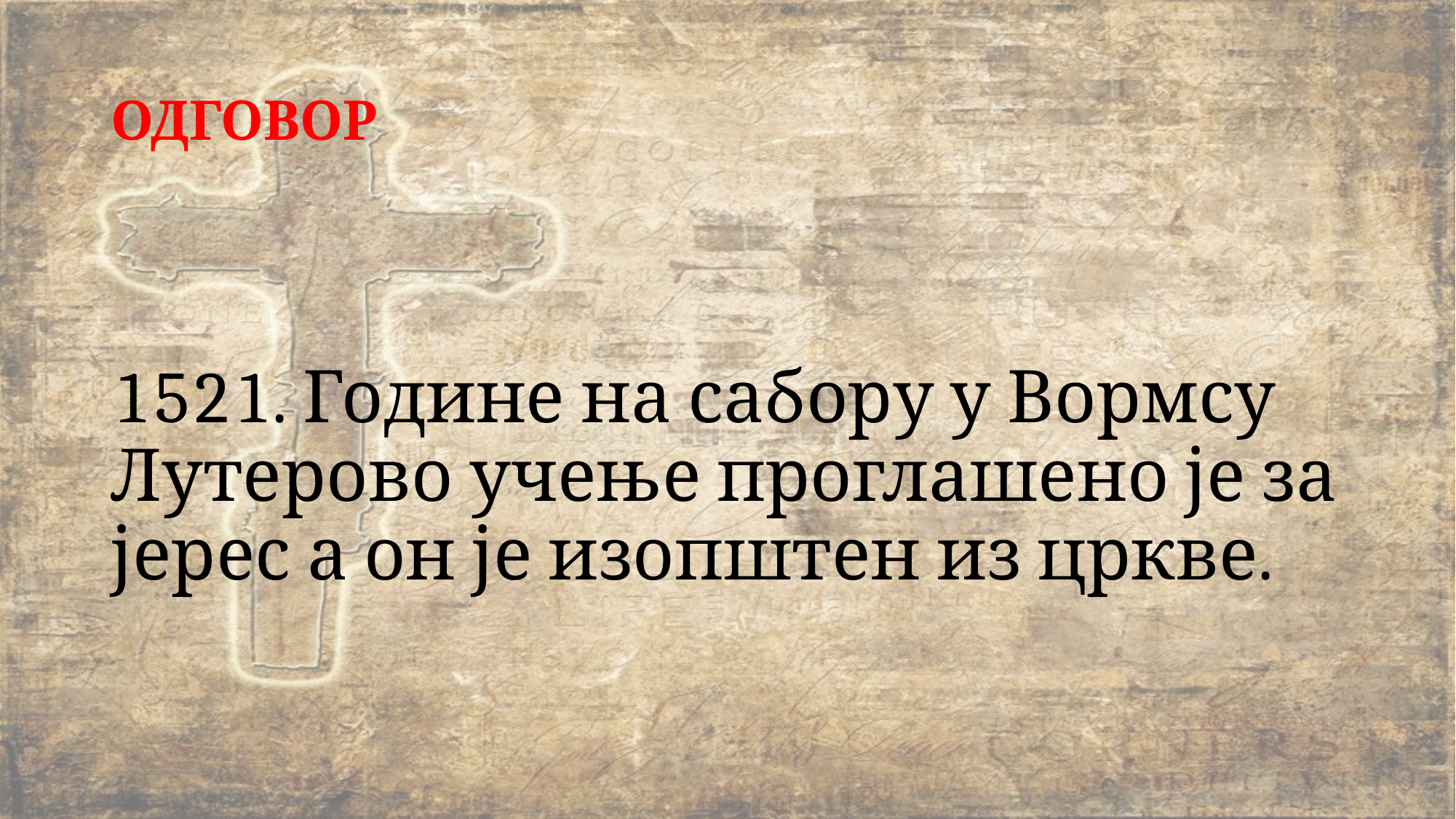

# ОДГОВОР
1521. Године на сабору у Вормсу Лутерово учење проглашено је за јерес а он је изопштен из цркве.